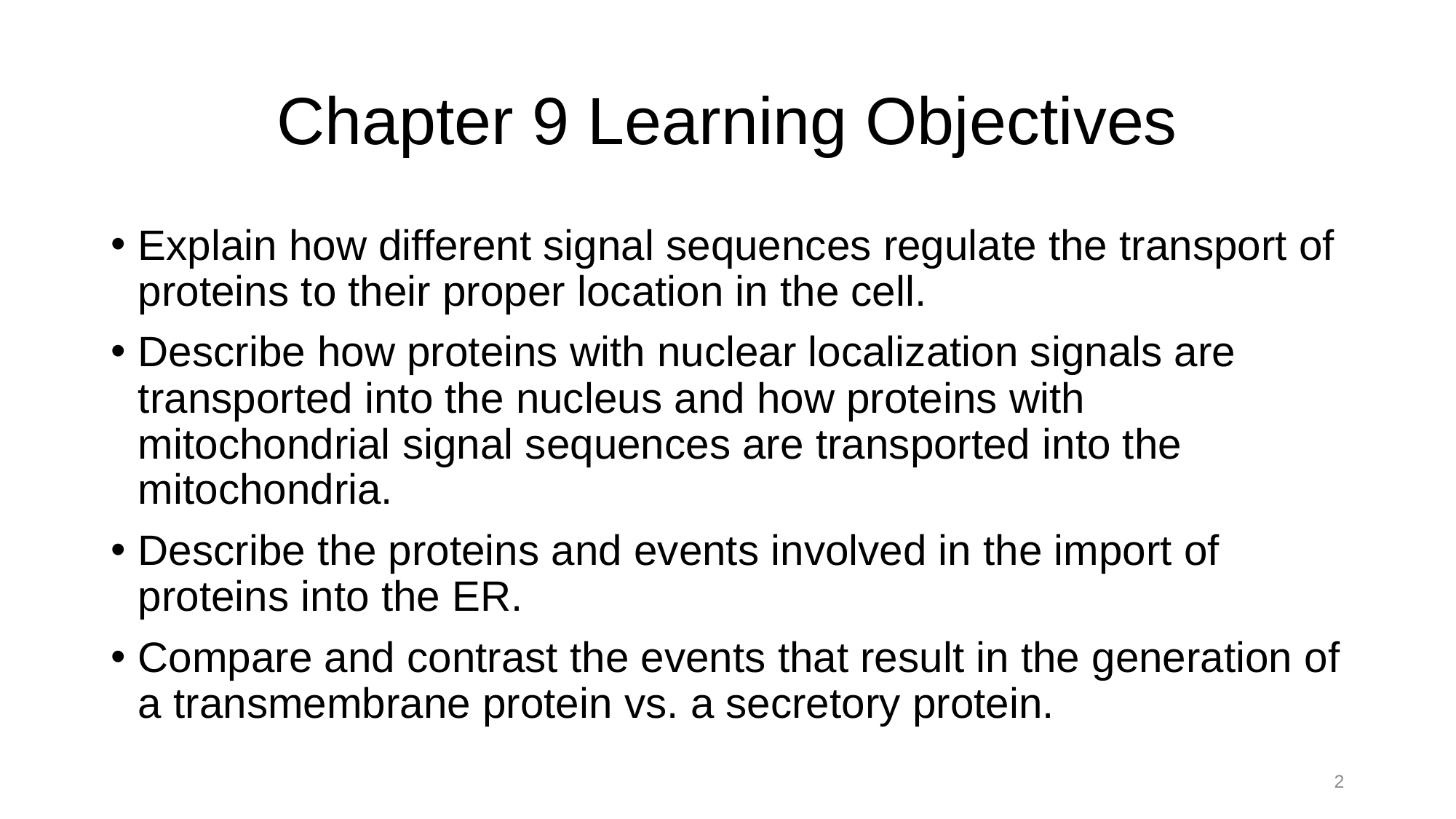

# Chapter 9 Learning Objectives
Explain how different signal sequences regulate the transport of proteins to their proper location in the cell.
Describe how proteins with nuclear localization signals are transported into the nucleus and how proteins with mitochondrial signal sequences are transported into the mitochondria.
Describe the proteins and events involved in the import of proteins into the ER.
Compare and contrast the events that result in the generation of a transmembrane protein vs. a secretory protein.
2